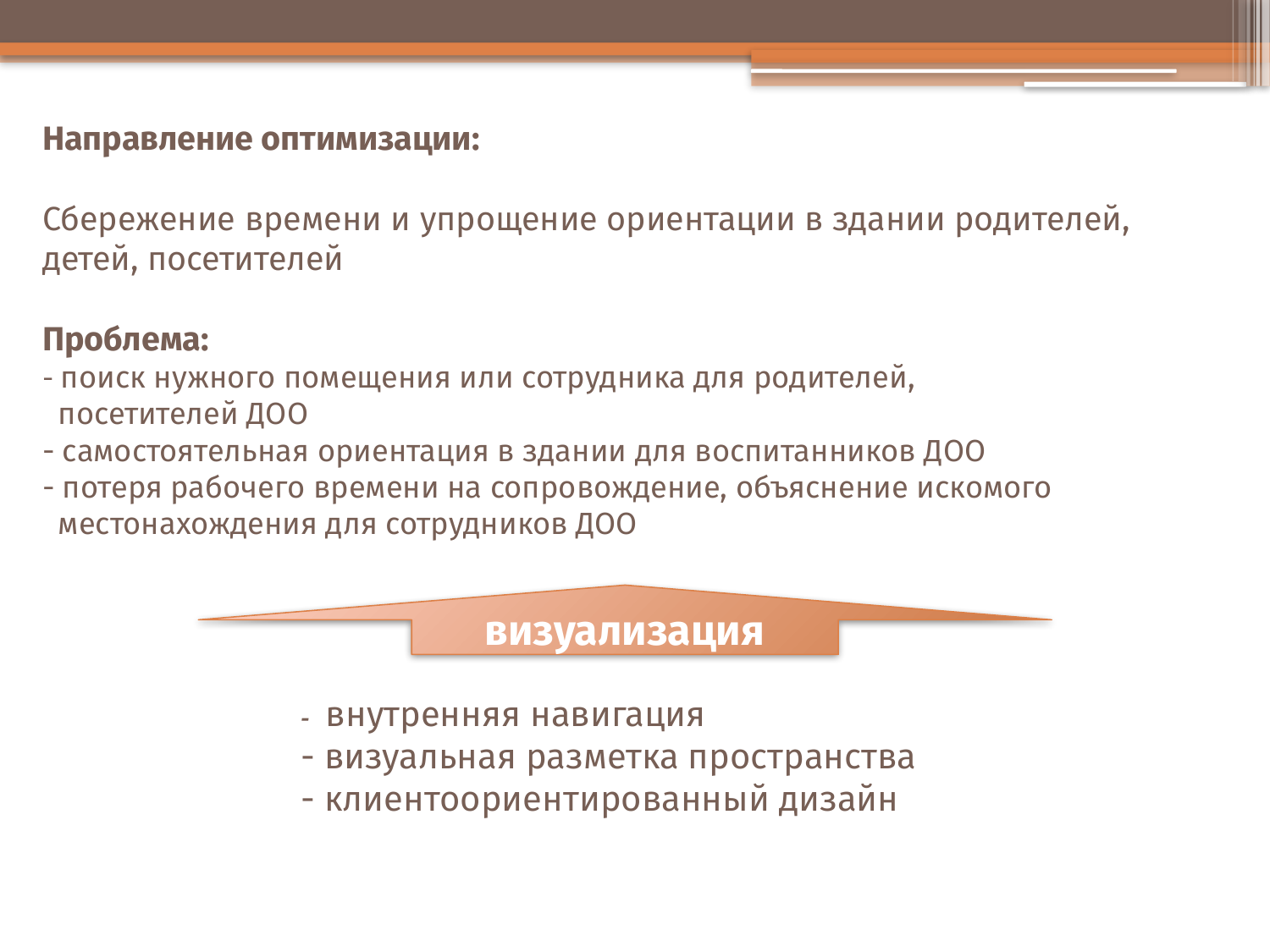

# Направление оптимизации: Сбережение времени и упрощение ориентации в здании родителей, детей, посетителей Проблема: - поиск нужного помещения или сотрудника для родителей, посетителей ДОО - самостоятельная ориентация в здании для воспитанников ДОО - потеря рабочего времени на сопровождение, объяснение искомого местонахождения для сотрудников ДОО
визуализация
-   внутренняя навигация
- визуальная разметка пространства
- клиентоориентированный дизайн